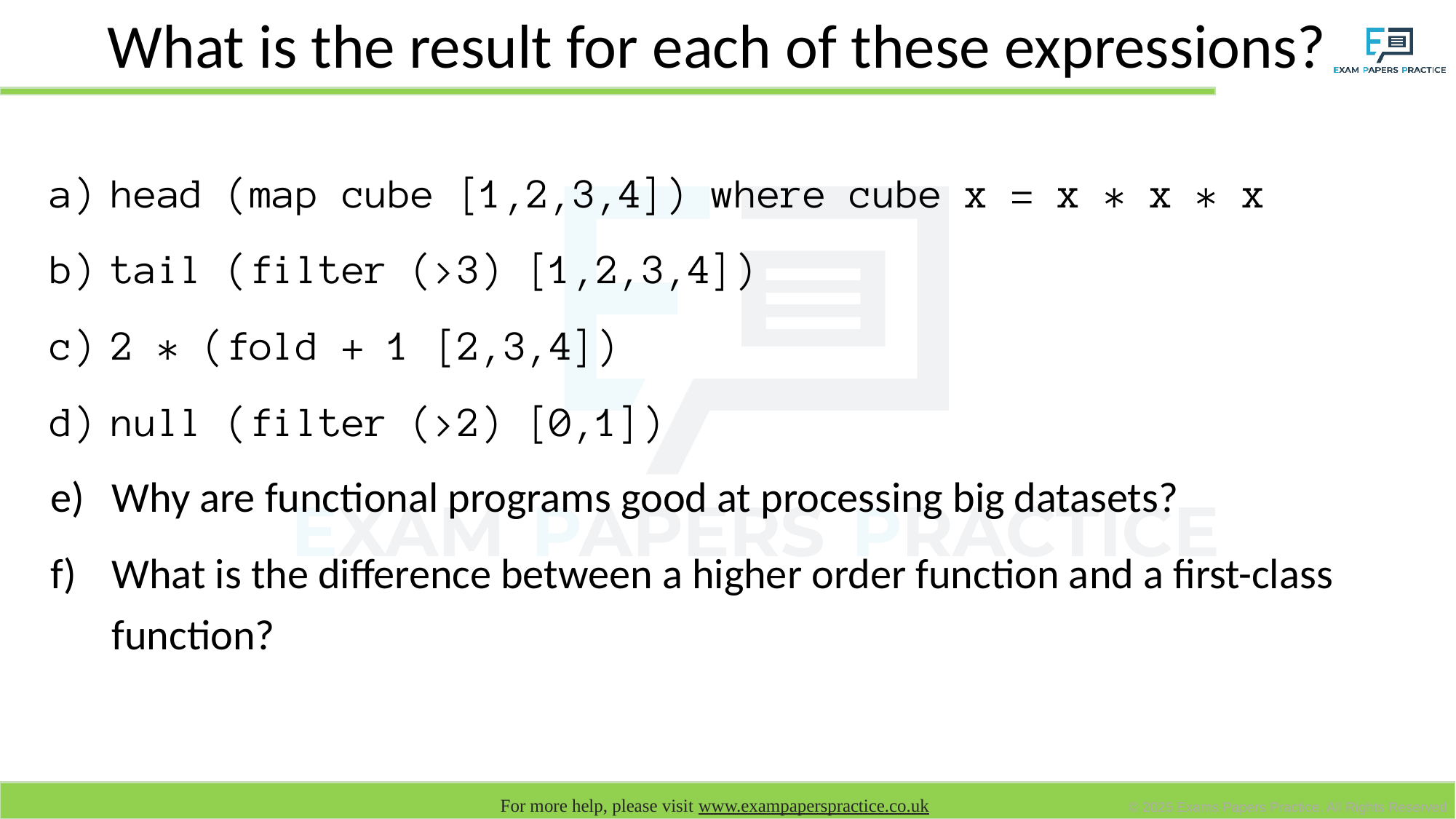

# What is the result for each of these expressions?
head (map cube [1,2,3,4]) where cube x = x * x * x
tail (filter (>3) [1,2,3,4])
2 * (fold + 1 [2,3,4])
null (filter (>2) [0,1])
Why are functional programs good at processing big datasets?
What is the difference between a higher order function and a first-class function?